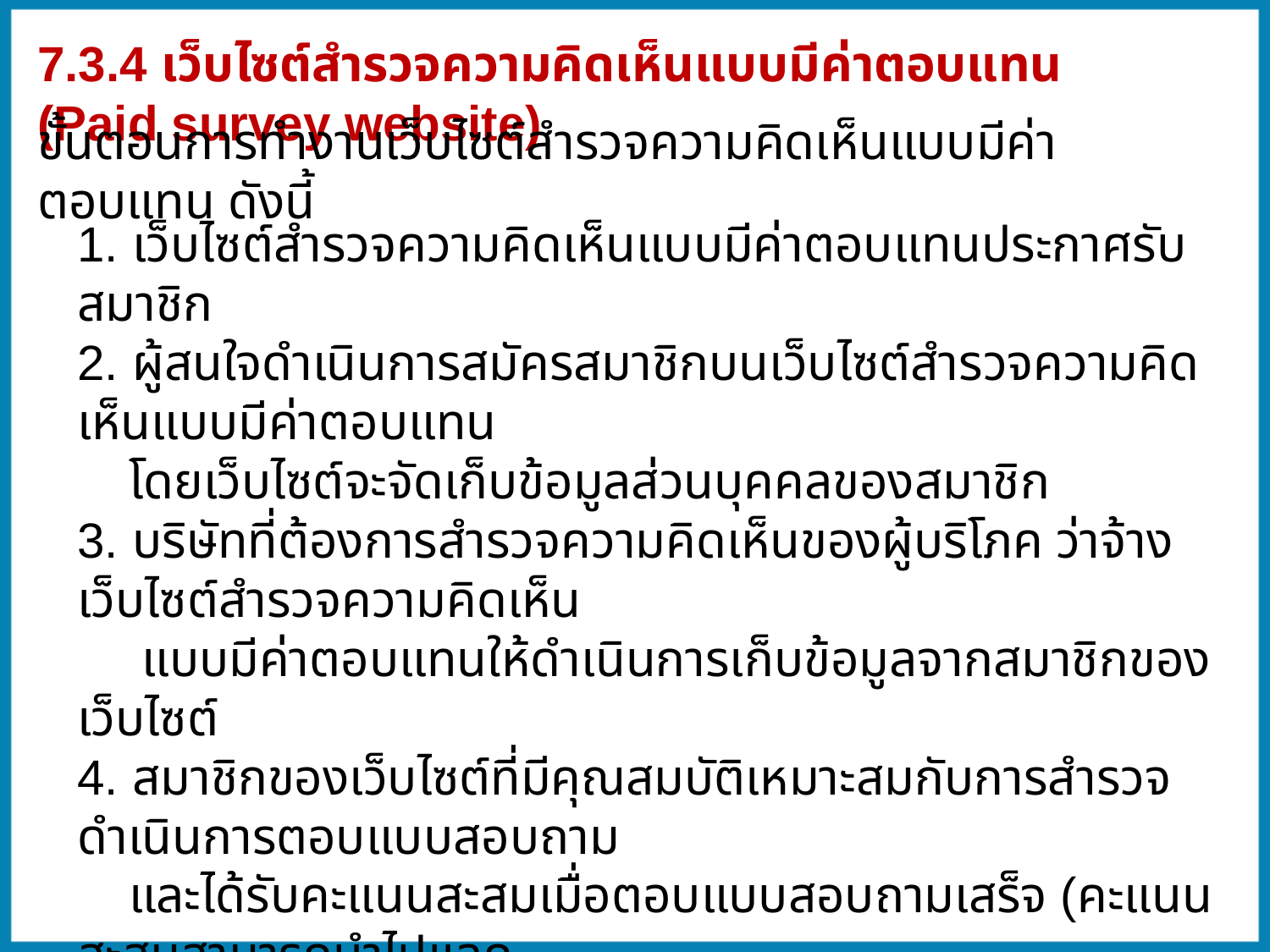

7.3.4 เว็บไซต์สำรวจความคิดเห็นแบบมีค่าตอบแทน (Paid survey website)
ขั้นตอนการทำงานเว็บไซต์สำรวจความคิดเห็นแบบมีค่าตอบแทน ดังนี้
1. เว็บไซต์สำรวจความคิดเห็นแบบมีค่าตอบแทนประกาศรับสมาชิก
2. ผู้สนใจดำเนินการสมัครสมาชิกบนเว็บไซต์สำรวจความคิดเห็นแบบมีค่าตอบแทน
    โดยเว็บไซต์จะจัดเก็บข้อมูลส่วนบุคคลของสมาชิก
3. บริษัทที่ต้องการสำรวจความคิดเห็นของผู้บริโภค ว่าจ้างเว็บไซต์สำรวจความคิดเห็น
     แบบมีค่าตอบแทนให้ดำเนินการเก็บข้อมูลจากสมาชิกของเว็บไซต์
4. สมาชิกของเว็บไซต์ที่มีคุณสมบัติเหมาะสมกับการสำรวจดำเนินการตอบแบบสอบถาม
    และได้รับคะแนนสะสมเมื่อตอบแบบสอบถามเสร็จ (คะแนนสะสมสามารถนำไปแลก
    เป็นเงินหรือผลตอบแทนในรูปแบบอื่น ๆ ที่เว็บไซต์กำหนด)
5. เว็บไซต์สำรวจความคิดเห็นแบบมีค่าตอบแทนส่งข้อมูลการสำรวจและคิดค่าใช้จ่ายกับ
     ผู้ว่าจ้าง